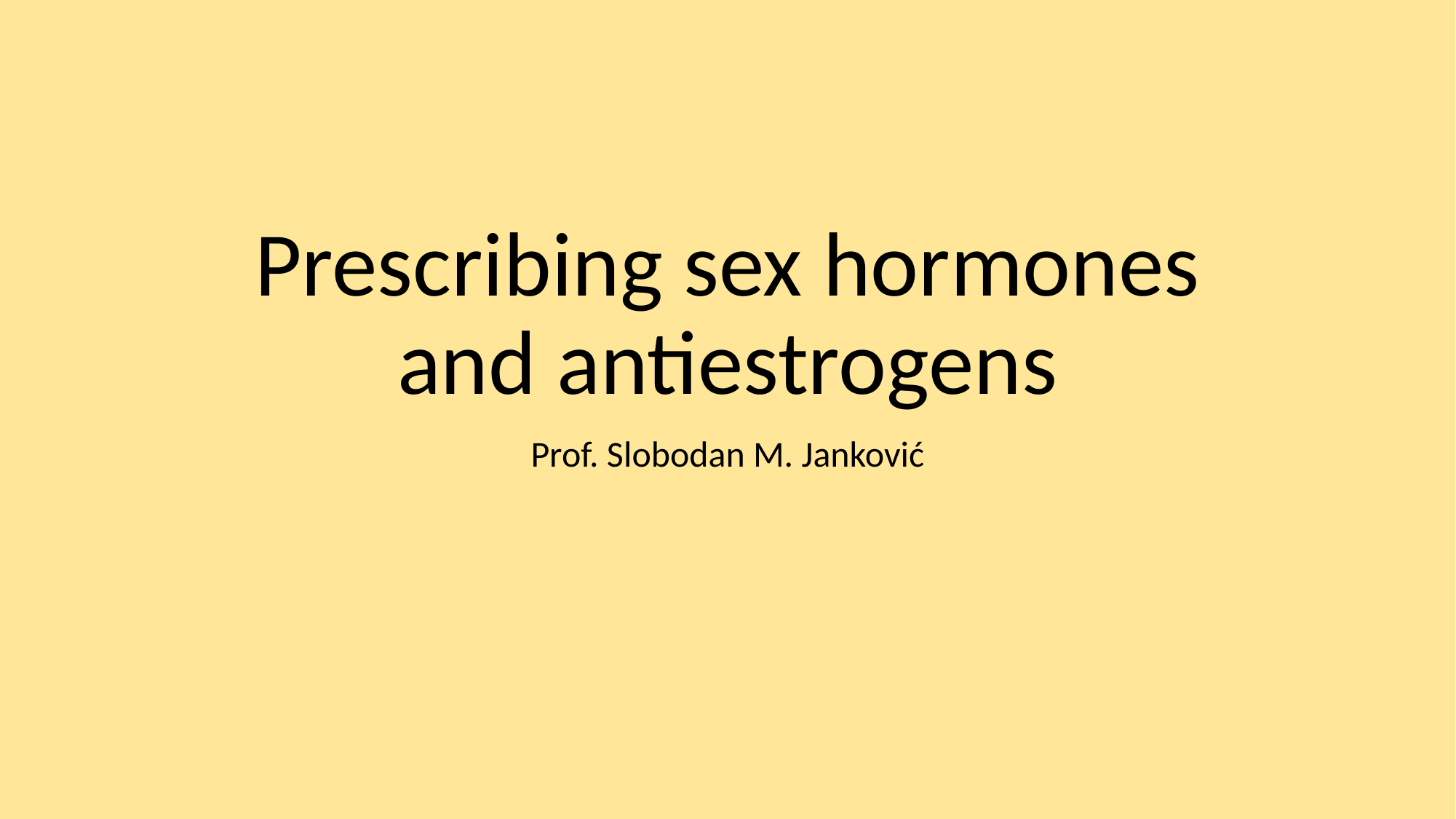

# Prescribing sex hormones and antiestrogens
Prof. Slobodan M. Janković